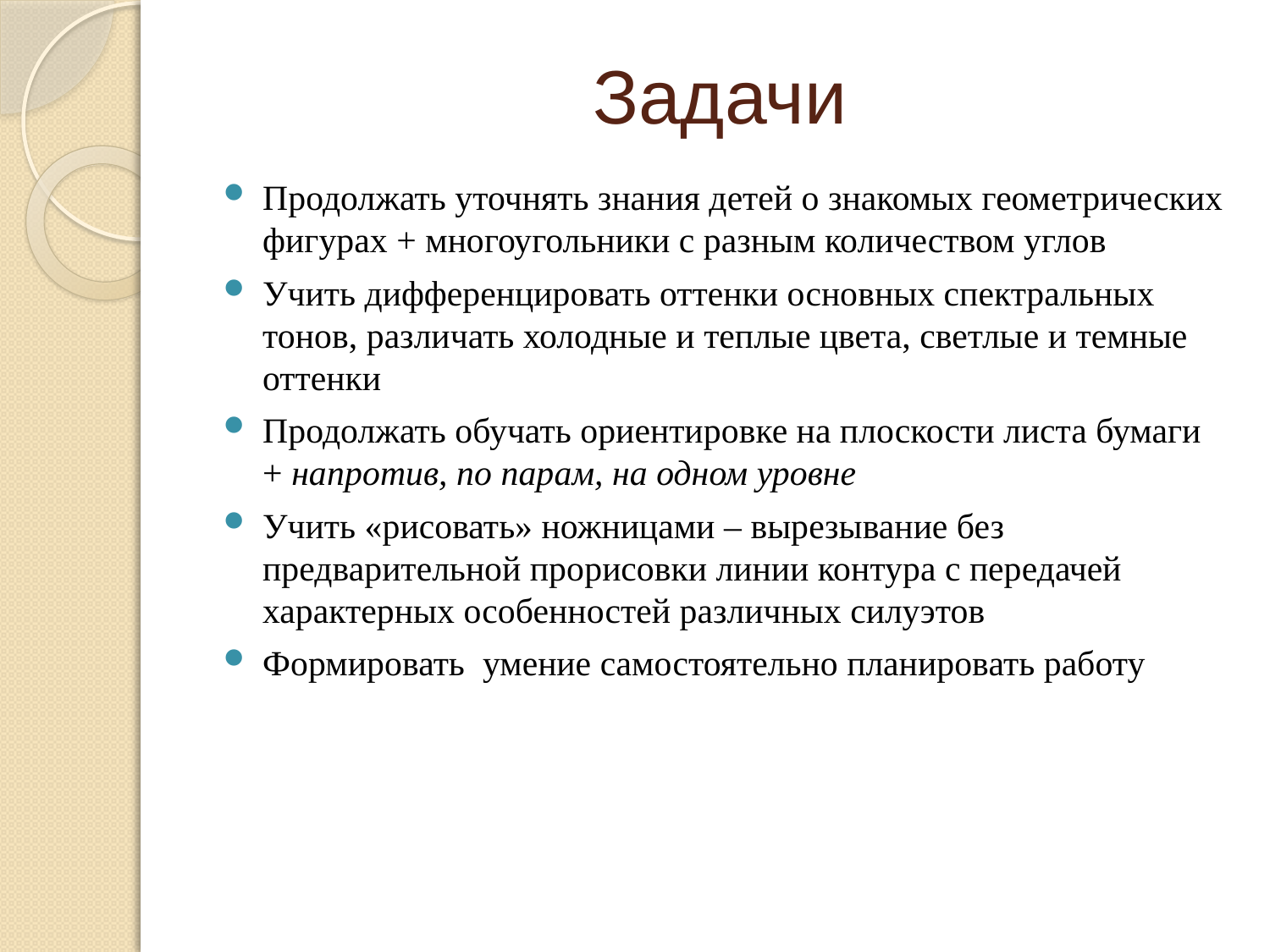

# Задачи
Продолжать уточнять знания детей о знакомых геометрических фигурах + многоугольники с разным количеством углов
Учить дифференцировать оттенки основных спектральных тонов, различать холодные и теплые цвета, светлые и темные оттенки
Продолжать обучать ориентировке на плоскости листа бумаги + напротив, по парам, на одном уровне
Учить «рисовать» ножницами – вырезывание без предварительной прорисовки линии контура с передачей характерных особенностей различных силуэтов
Формировать  умение самостоятельно планировать работу